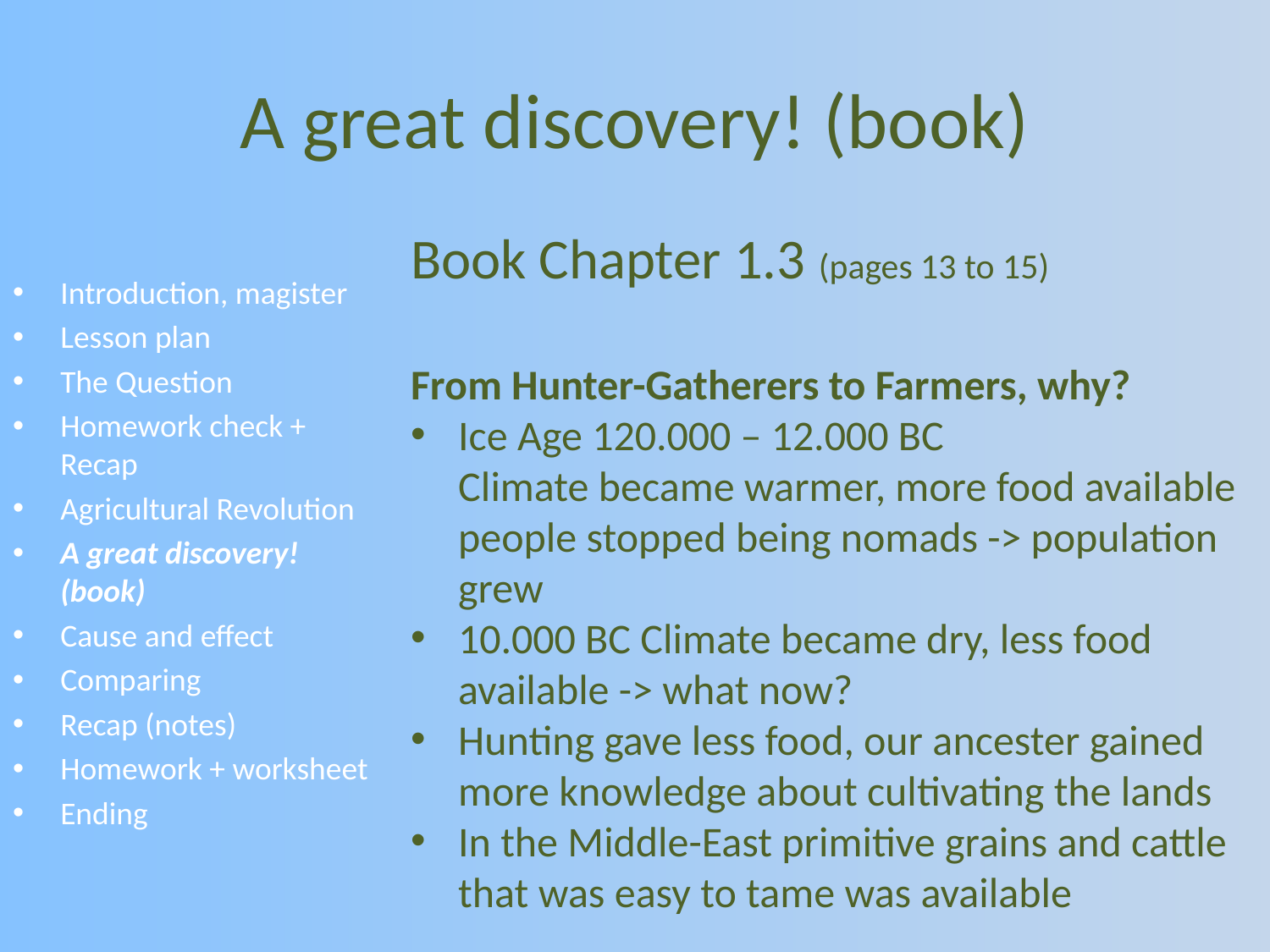

# A great discovery! (book)
Book Chapter 1.3 (pages 13 to 15)

From Hunter-Gatherers to Farmers, why?
Ice Age 120.000 – 12.000 BC
Climate became warmer, more food available people stopped being nomads -> population grew
10.000 BC Climate became dry, less food available -> what now?
Hunting gave less food, our ancester gained more knowledge about cultivating the lands
In the Middle-East primitive grains and cattle that was easy to tame was available
Introduction, magister
Lesson plan
The Question
Homework check + Recap
Agricultural Revolution
A great discovery! (book)
Cause and effect
Comparing
Recap (notes)
Homework + worksheet
Ending